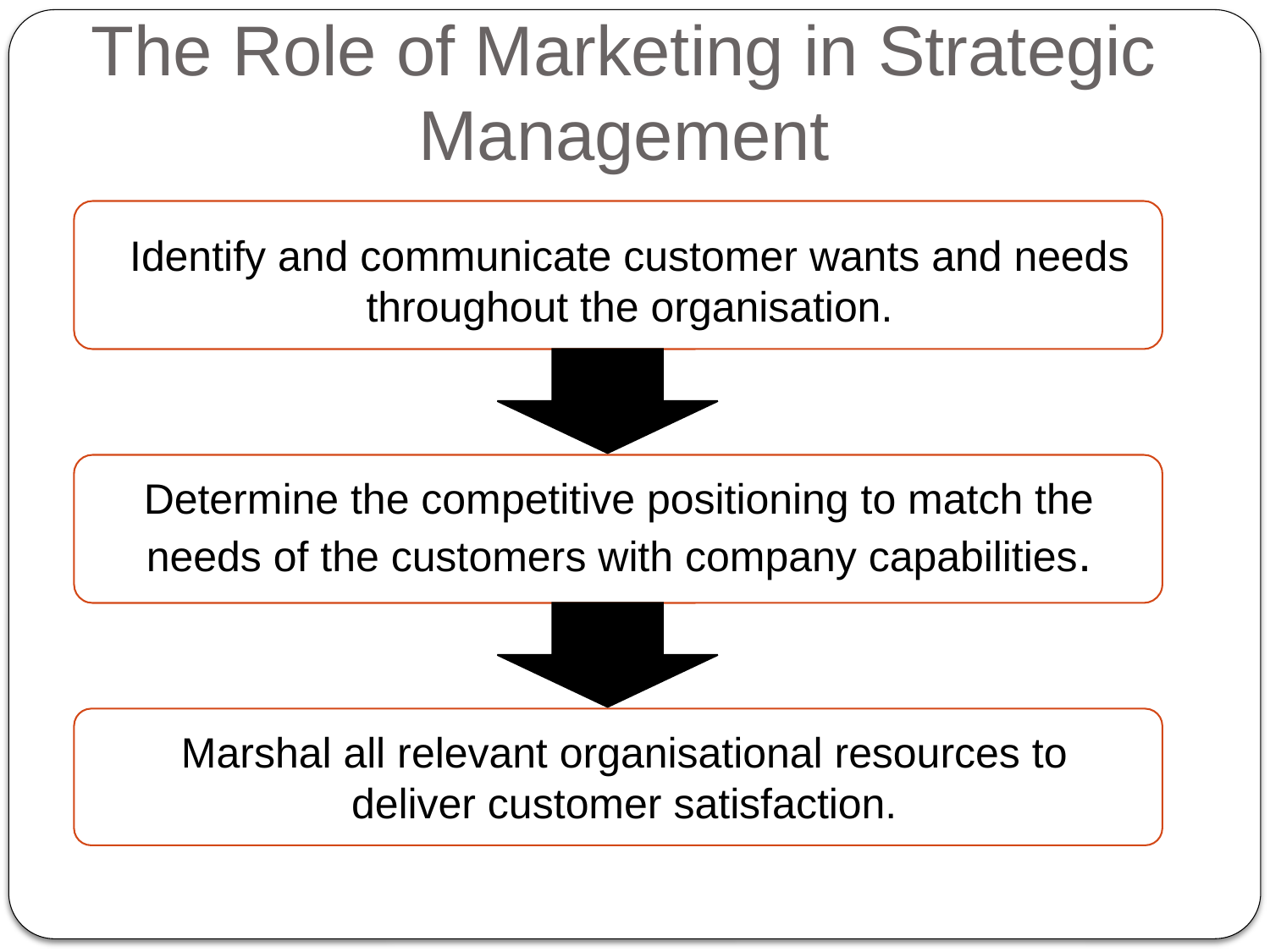

The Role of Marketing in Strategic Management
#

Identify and communicate customer wants and needs throughout the organisation.

Determine the competitive positioning to match the needs of the customers with company capabilities.

Marshal all relevant organisational resources to deliver customer satisfaction.